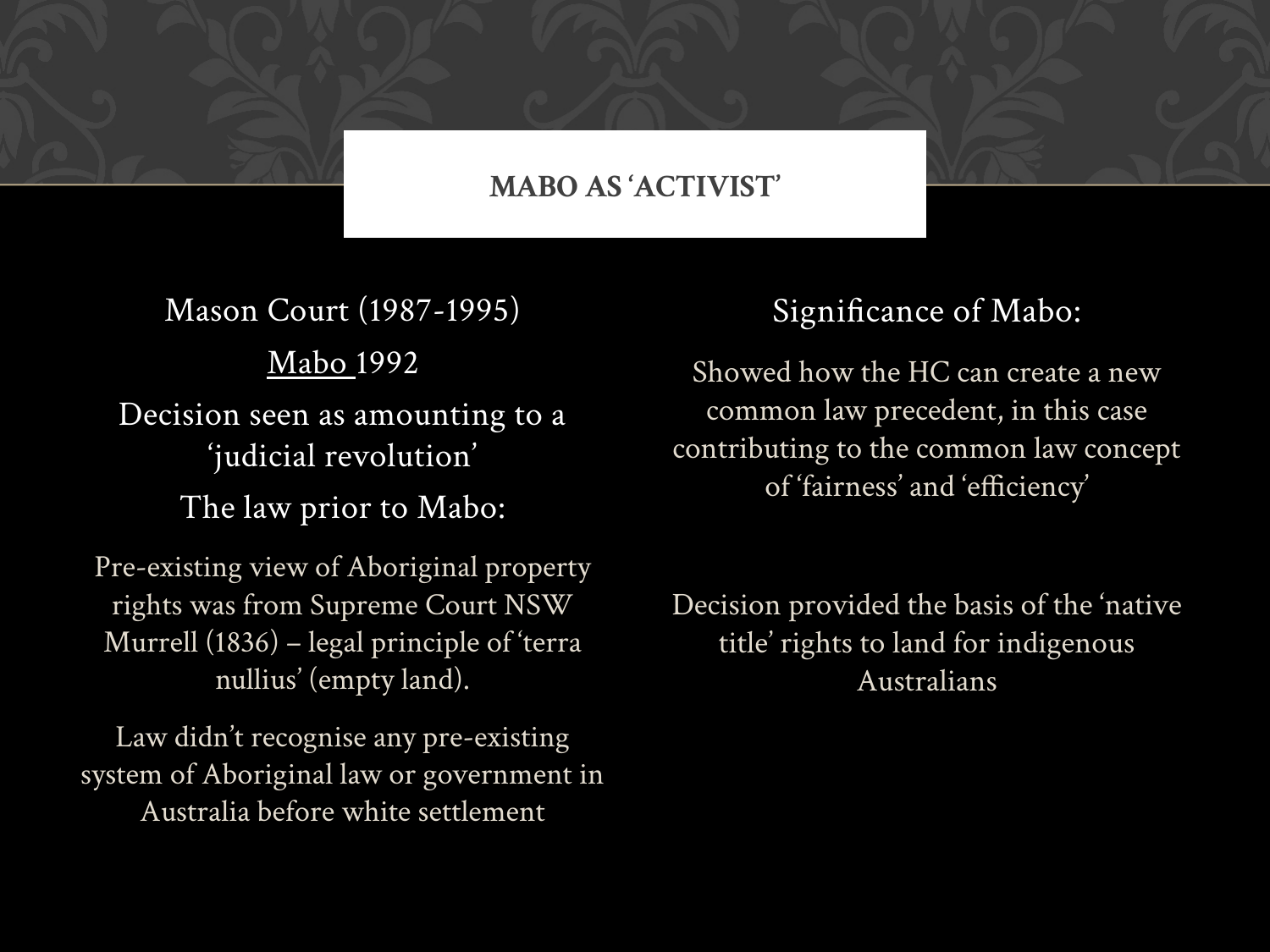

# Mabo as ‘activist’
Mason Court (1987-1995)
Mabo 1992
Decision seen as amounting to a ‘judicial revolution’
The law prior to Mabo:
Pre-existing view of Aboriginal property rights was from Supreme Court NSW Murrell (1836) – legal principle of ‘terra nullius’ (empty land).
Law didn’t recognise any pre-existing system of Aboriginal law or government in Australia before white settlement
Significance of Mabo:
Showed how the HC can create a new common law precedent, in this case contributing to the common law concept of ‘fairness’ and ‘efficiency’

Decision provided the basis of the ‘native title’ rights to land for indigenous Australians